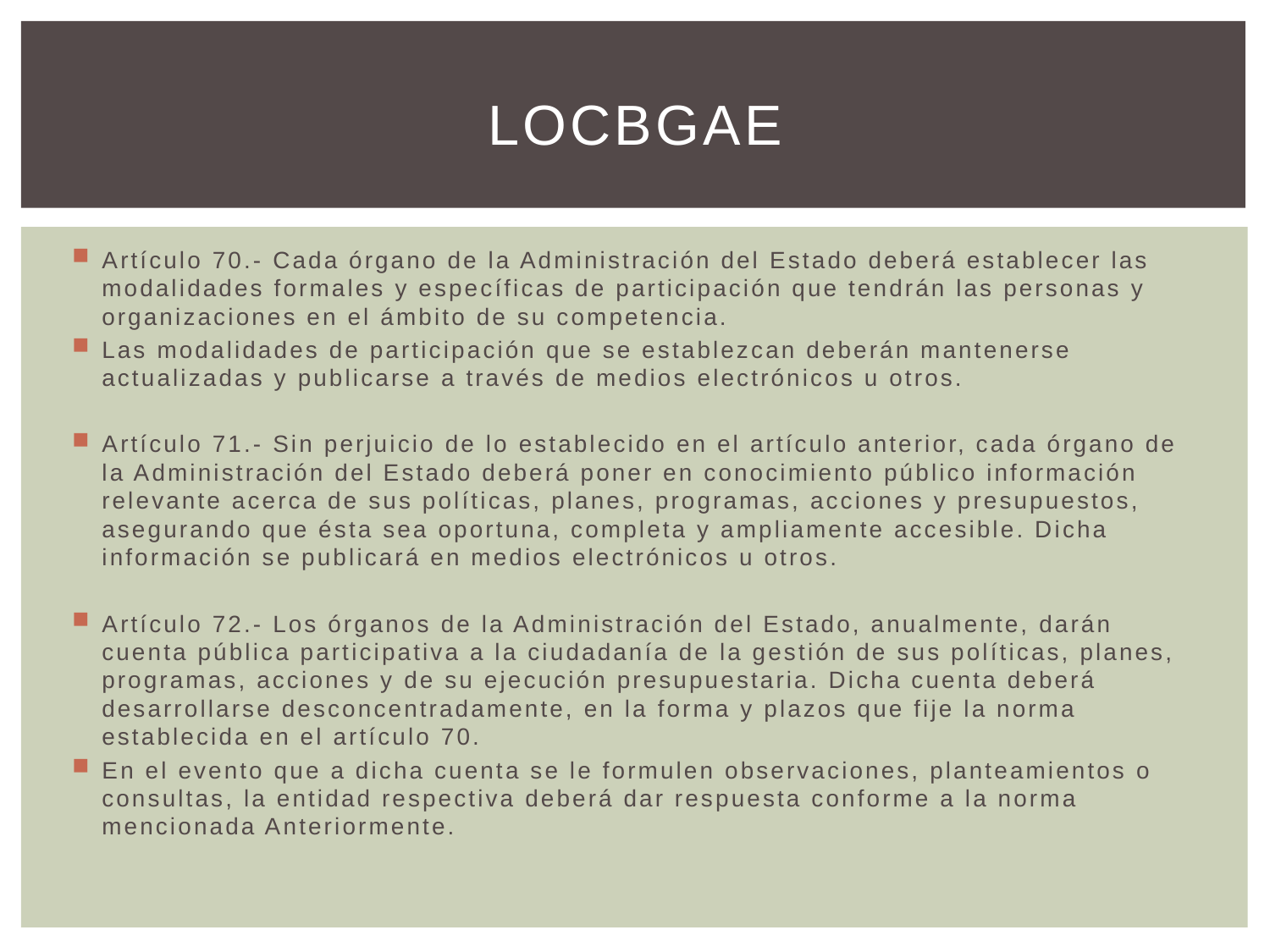

# LOCBGAE
Artículo 70.- Cada órgano de la Administración del Estado deberá establecer las modalidades formales y específicas de participación que tendrán las personas y organizaciones en el ámbito de su competencia.
Las modalidades de participación que se establezcan deberán mantenerse actualizadas y publicarse a través de medios electrónicos u otros.

Artículo 71.- Sin perjuicio de lo establecido en el artículo anterior, cada órgano de la Administración del Estado deberá poner en conocimiento público información relevante acerca de sus políticas, planes, programas, acciones y presupuestos, asegurando que ésta sea oportuna, completa y ampliamente accesible. Dicha información se publicará en medios electrónicos u otros.

Artículo 72.- Los órganos de la Administración del Estado, anualmente, darán cuenta pública participativa a la ciudadanía de la gestión de sus políticas, planes, programas, acciones y de su ejecución presupuestaria. Dicha cuenta deberá desarrollarse desconcentradamente, en la forma y plazos que fije la norma establecida en el artículo 70.
En el evento que a dicha cuenta se le formulen observaciones, planteamientos o consultas, la entidad respectiva deberá dar respuesta conforme a la norma mencionada Anteriormente.